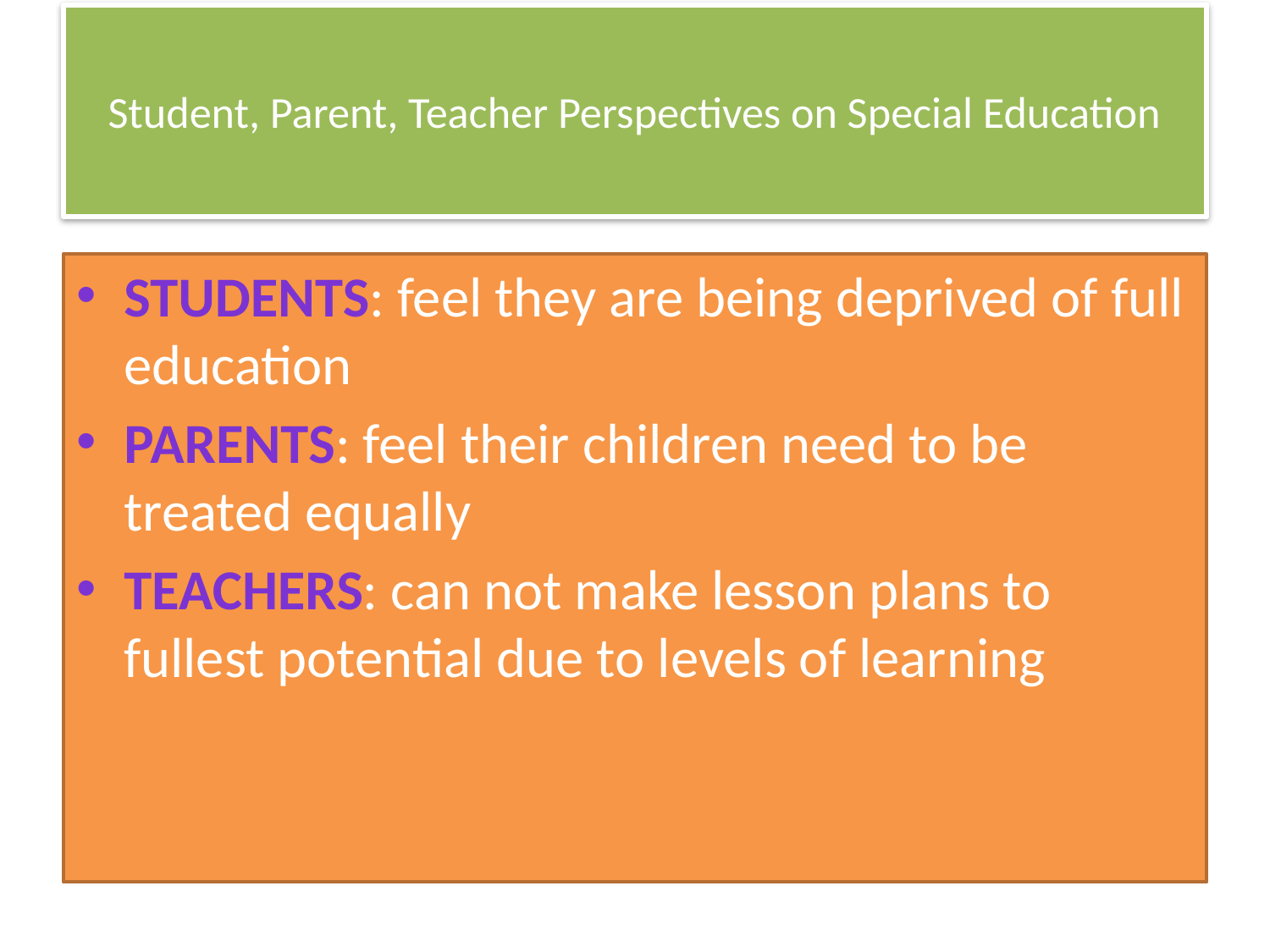

# Student, Parent, Teacher Perspectives on Special Education
Students: feel they are being deprived of full education
Parents: feel their children need to be treated equally
Teachers: can not make lesson plans to fullest potential due to levels of learning